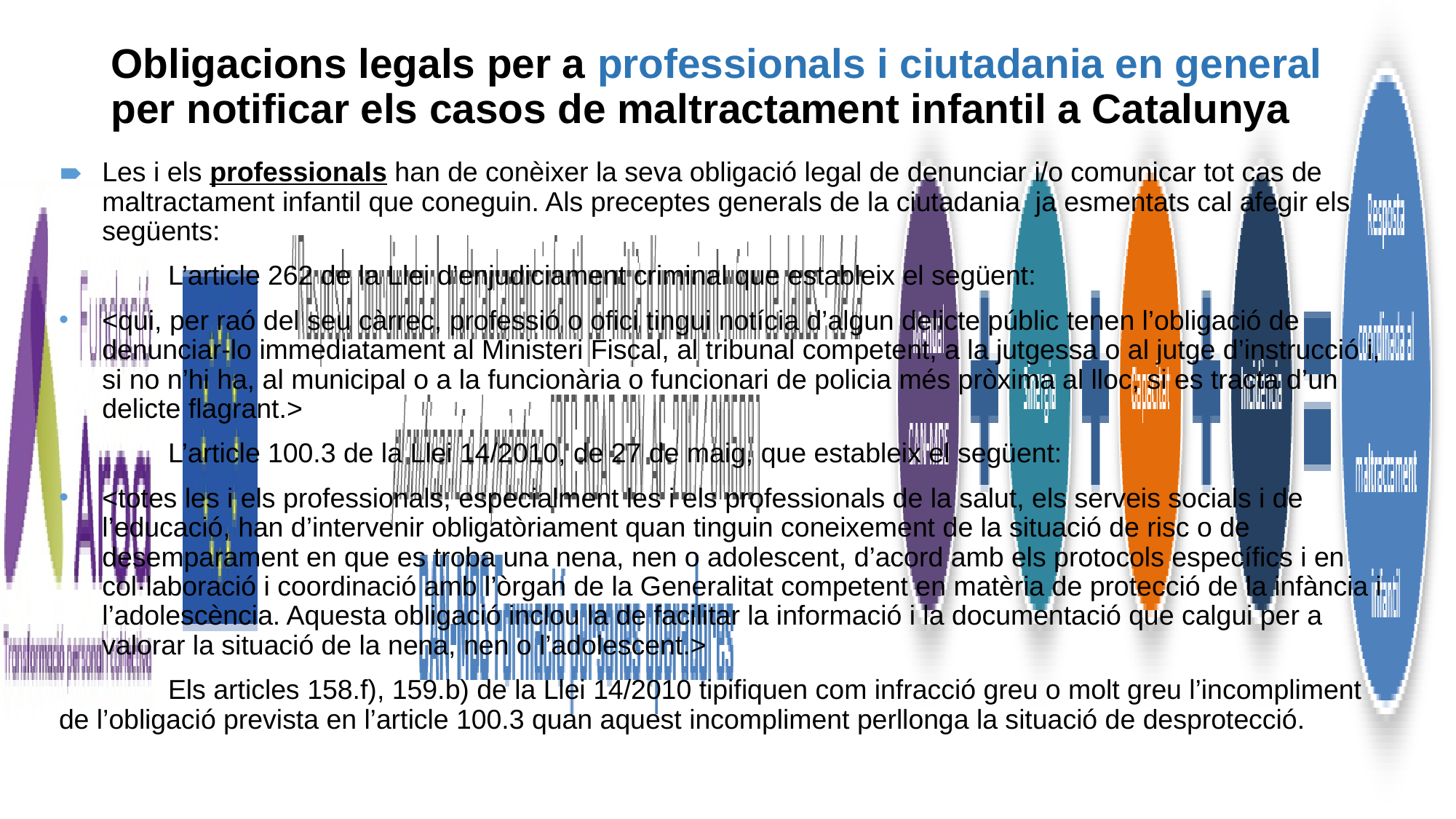

# Obligacions legals per a professionals i ciutadania en general per notificar els casos de maltractament infantil a Catalunya
Les i els professionals han de conèixer la seva obligació legal de denunciar i/o comunicar tot cas de maltractament infantil que coneguin. Als preceptes generals de la ciutadania  ja esmentats cal afegir els següents:
	L’article 262 de la Llei d’enjudiciament criminal que estableix el següent:
<qui, per raó del seu càrrec, professió o ofici tingui notícia d’algun delicte públic tenen l’obligació de denunciar-lo immediatament al Ministeri Fiscal, al tribunal competent, a la jutgessa o al jutge d’instrucció i, si no n’hi ha, al municipal o a la funcionària o funcionari de policia més pròxima al lloc, si es tracta d’un delicte flagrant.>
	L’article 100.3 de la Llei 14/2010, de 27 de maig, que estableix el següent:
<totes les i els professionals, especialment les i els professionals de la salut, els serveis socials i de l’educació, han d’intervenir obligatòriament quan tinguin coneixement de la situació de risc o de desemparament en que es troba una nena, nen o adolescent, d’acord amb els protocols específics i en col·laboració i coordinació amb l’òrgan de la Generalitat competent en matèria de protecció de la infància i l’adolescència. Aquesta obligació inclou la de facilitar la informació i la documentació que calgui per a valorar la situació de la nena, nen o l’adolescent.>
	Els articles 158.f), 159.b) de la Llei 14/2010 tipifiquen com infracció greu o molt greu l’incompliment de l’obligació prevista en l’article 100.3 quan aquest incompliment perllonga la situació de desprotecció.